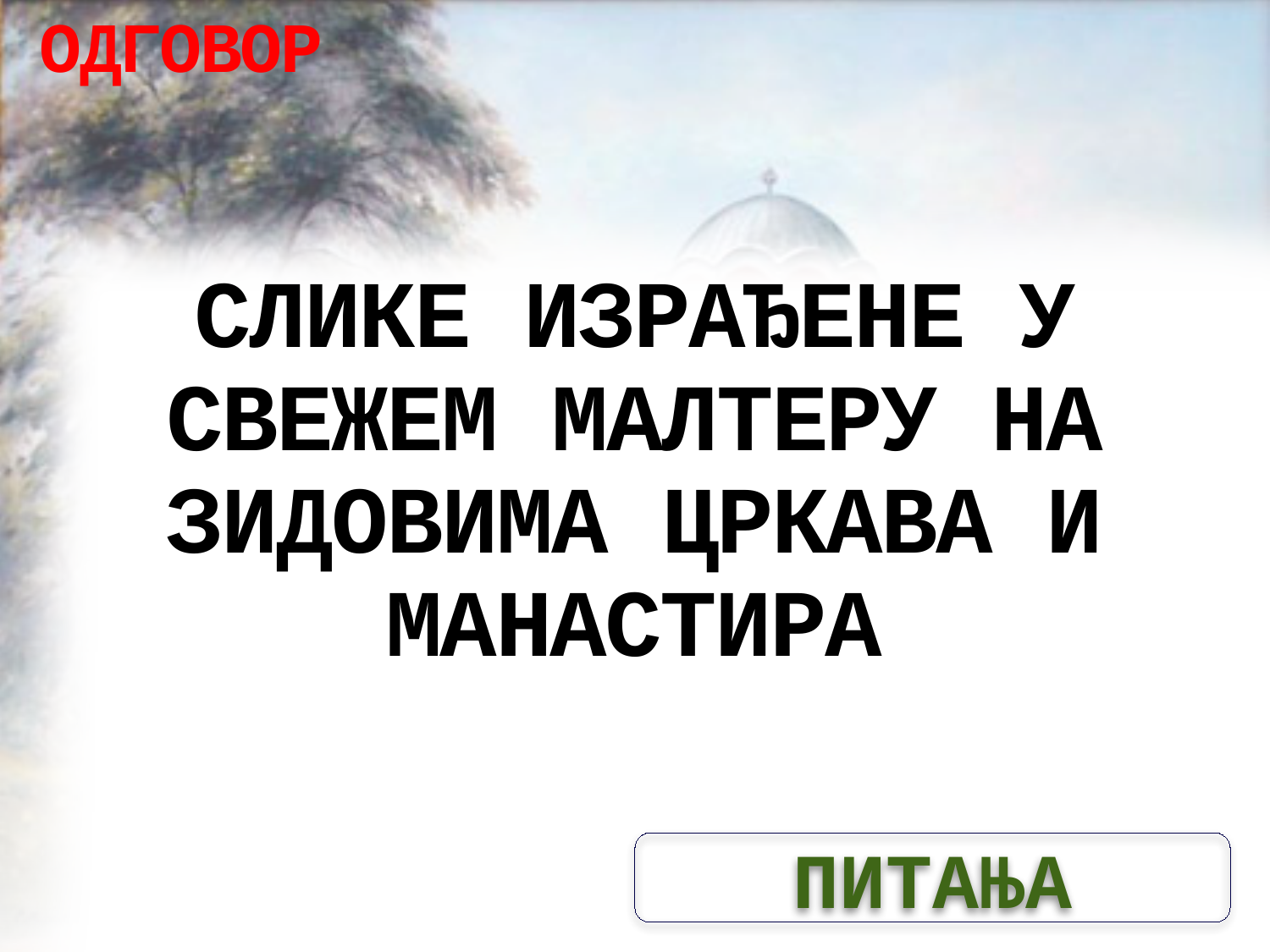

ОДГОВОР
# СЛИКЕ ИЗРАЂЕНЕ У СВЕЖЕМ МАЛТЕРУ НА ЗИДОВИМА ЦРКАВА И МАНАСТИРА
ПИТАЊА